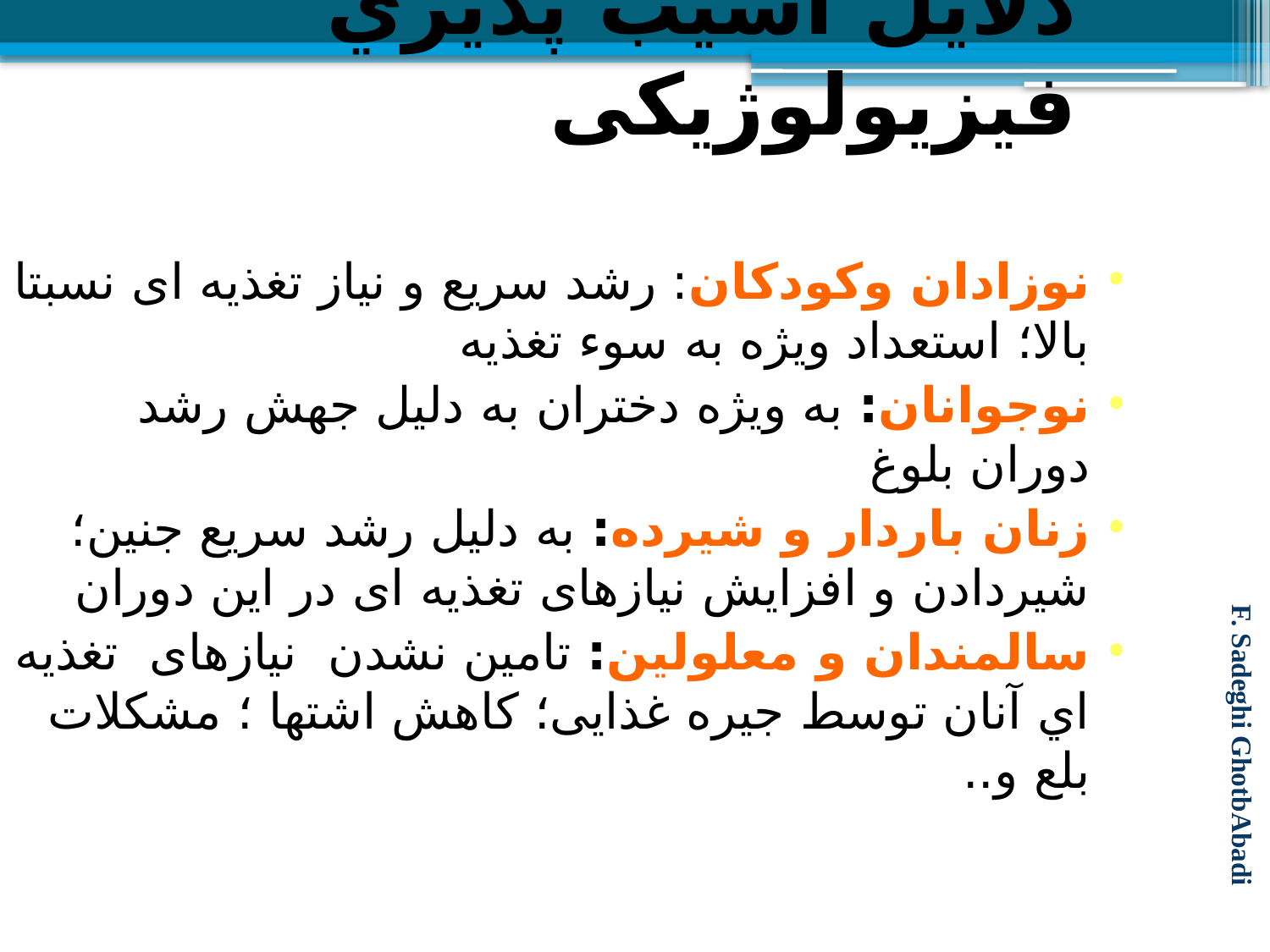

دلایل آسيب پذيري فیزیولوژیکی
نوزادان وکودکان: رشد سريع و نیاز تغذیه ای نسبتا بالا؛ استعداد ویژه به سوء تغذیه
نوجوانان: به ویژه دختران به دليل جهش رشد دوران بلوغ
زنان باردار و شیرده: به دليل رشد سريع جنين؛ شیردادن و افزایش نیازهای تغذیه ای در این دوران
سالمندان و معلولین: تامین نشدن  نیازهای  تغذيه اي آنان توسط جیره غذایی؛ کاهش اشتها ؛ مشکلات بلع و..